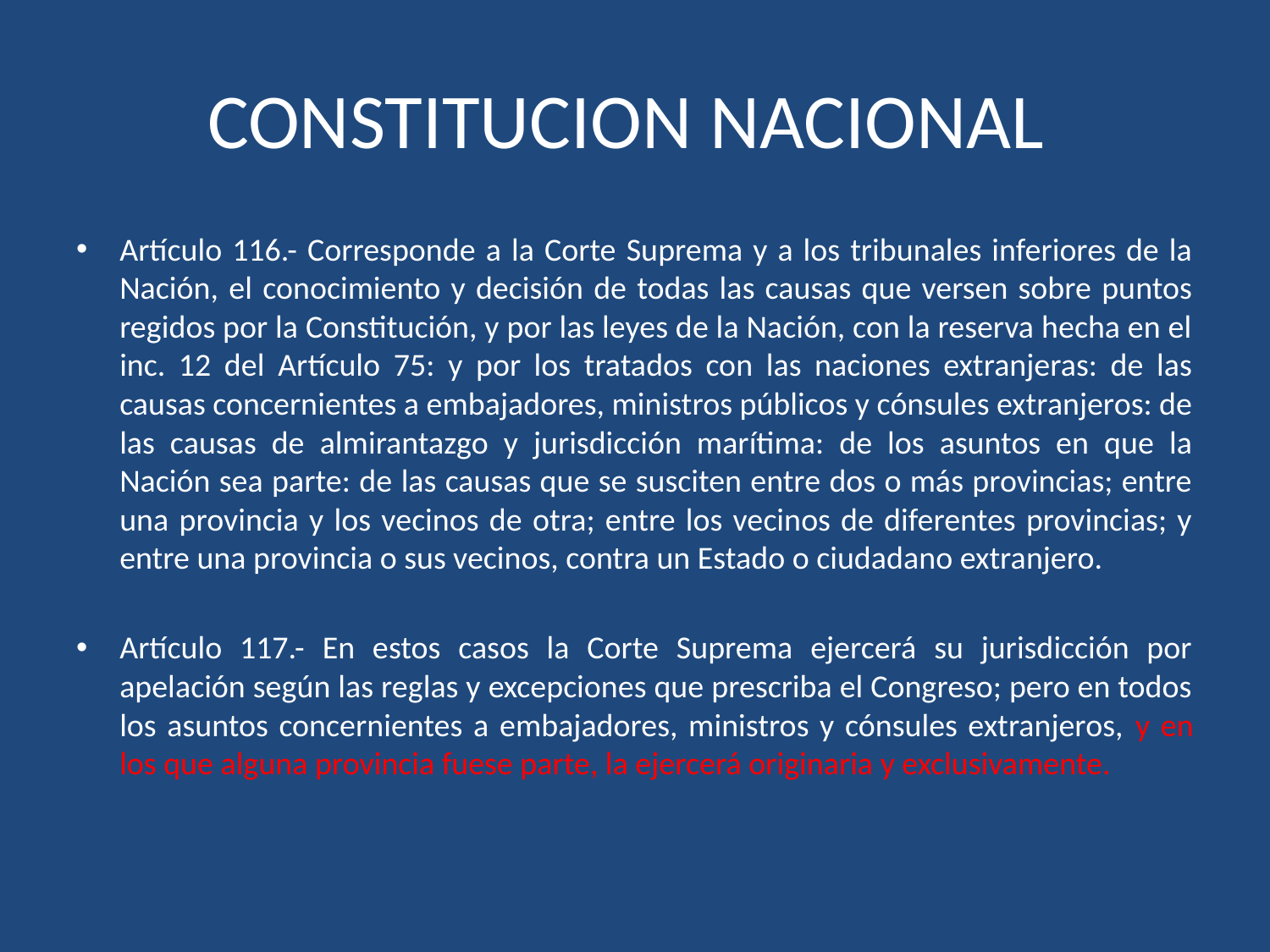

# CONSTITUCION NACIONAL
Artículo 116.- Corresponde a la Corte Suprema y a los tribunales inferiores de la Nación, el conocimiento y decisión de todas las causas que versen sobre puntos regidos por la Constitución, y por las leyes de la Nación, con la reserva hecha en el inc. 12 del Artículo 75: y por los tratados con las naciones extranjeras: de las causas concernientes a embajadores, ministros públicos y cónsules extranjeros: de las causas de almirantazgo y jurisdicción marítima: de los asuntos en que la Nación sea parte: de las causas que se susciten entre dos o más provincias; entre una provincia y los vecinos de otra; entre los vecinos de diferentes provincias; y entre una provincia o sus vecinos, contra un Estado o ciudadano extranjero.

Artículo 117.- En estos casos la Corte Suprema ejercerá su jurisdicción por apelación según las reglas y excepciones que prescriba el Congreso; pero en todos los asuntos concernientes a embajadores, ministros y cónsules extranjeros, y en los que alguna provincia fuese parte, la ejercerá originaria y exclusivamente.